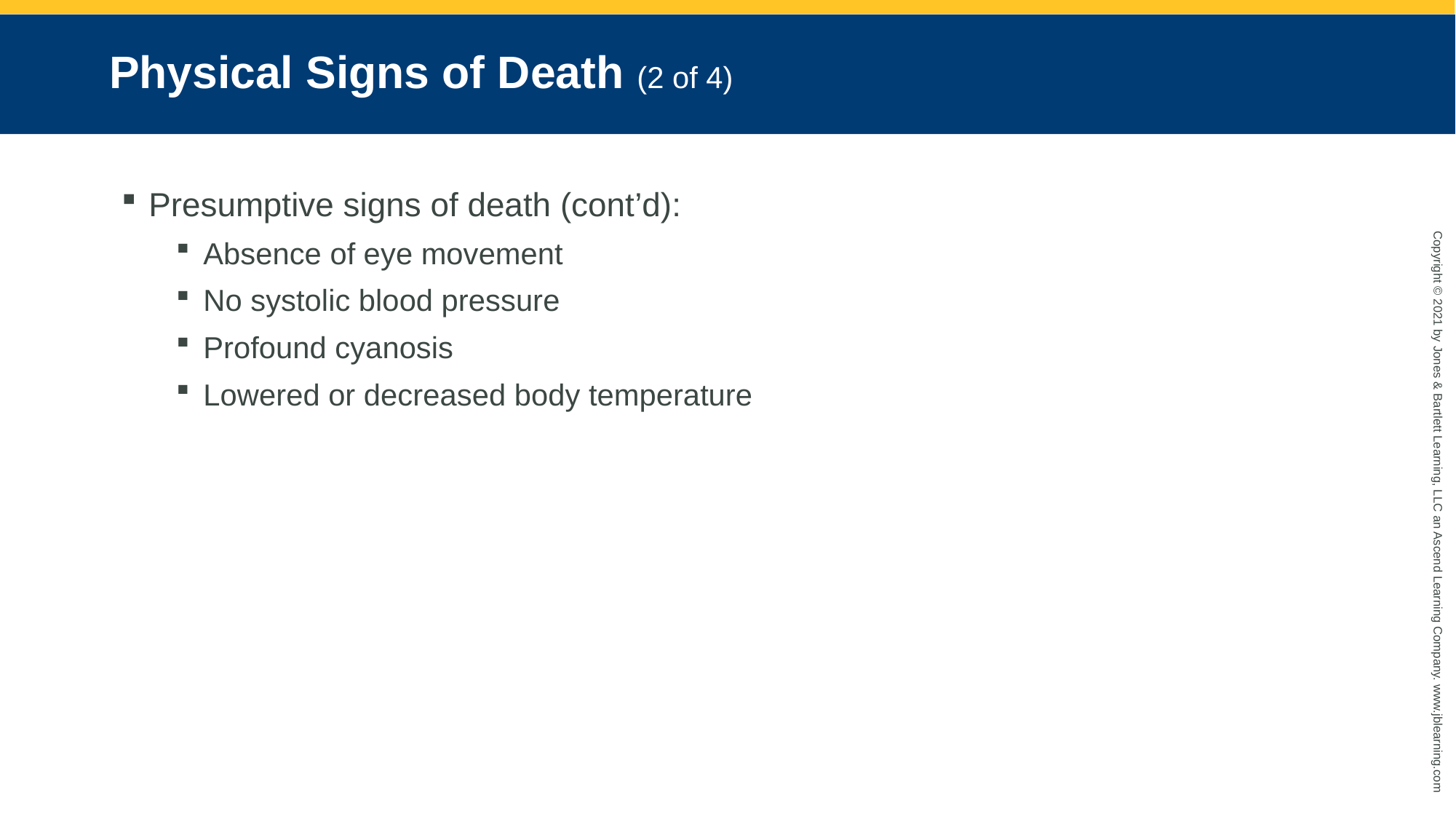

# Physical Signs of Death (2 of 4)
Presumptive signs of death (cont’d):
Absence of eye movement
No systolic blood pressure
Profound cyanosis
Lowered or decreased body temperature